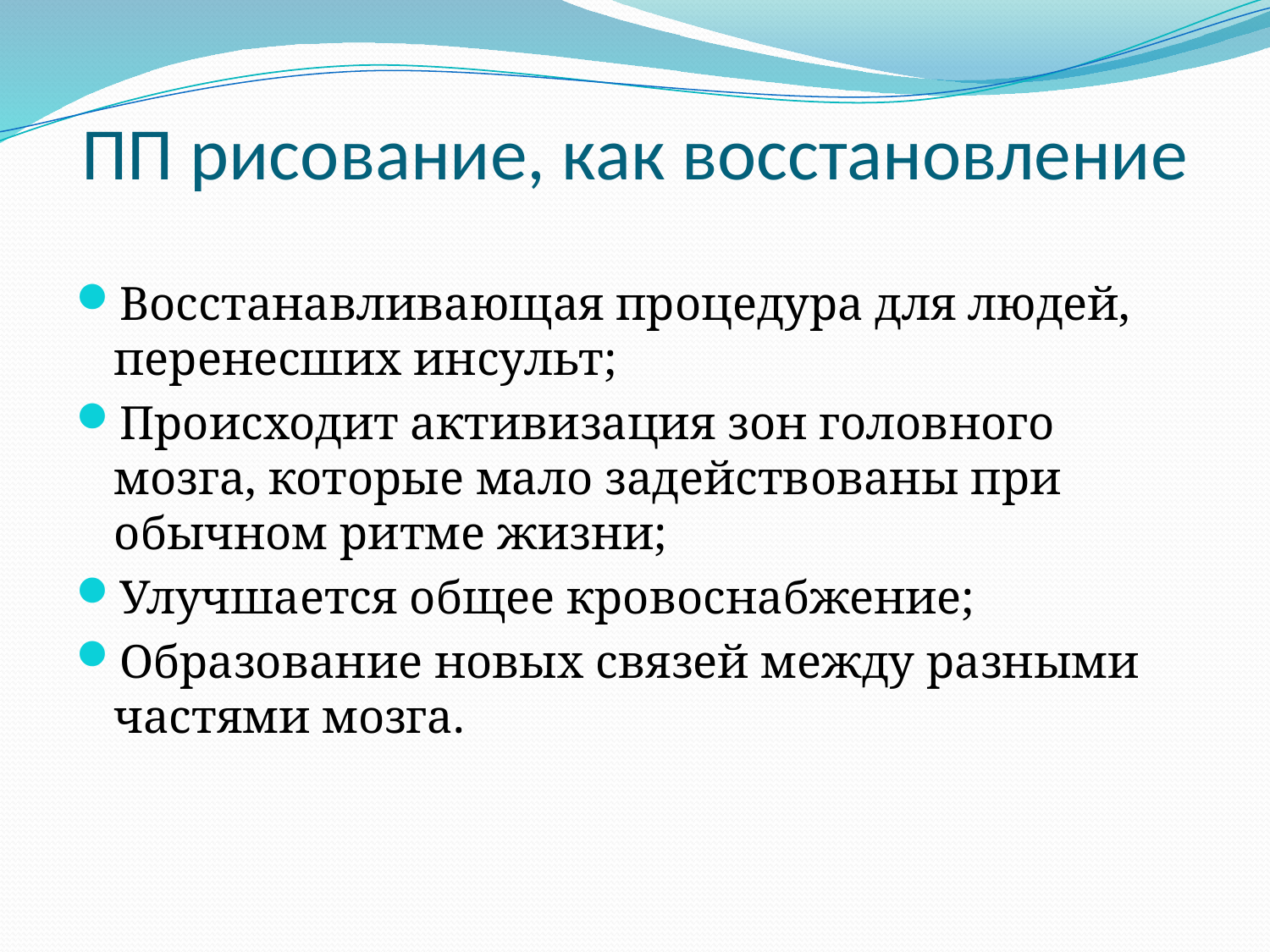

# ПП рисование, как восстановление
Восстанавливающая процедура для людей, перенесших инсульт;
Происходит активизация зон головного мозга, которые мало задействованы при обычном ритме жизни;
Улучшается общее кровоснабжение;
Образование новых связей между разными частями мозга.